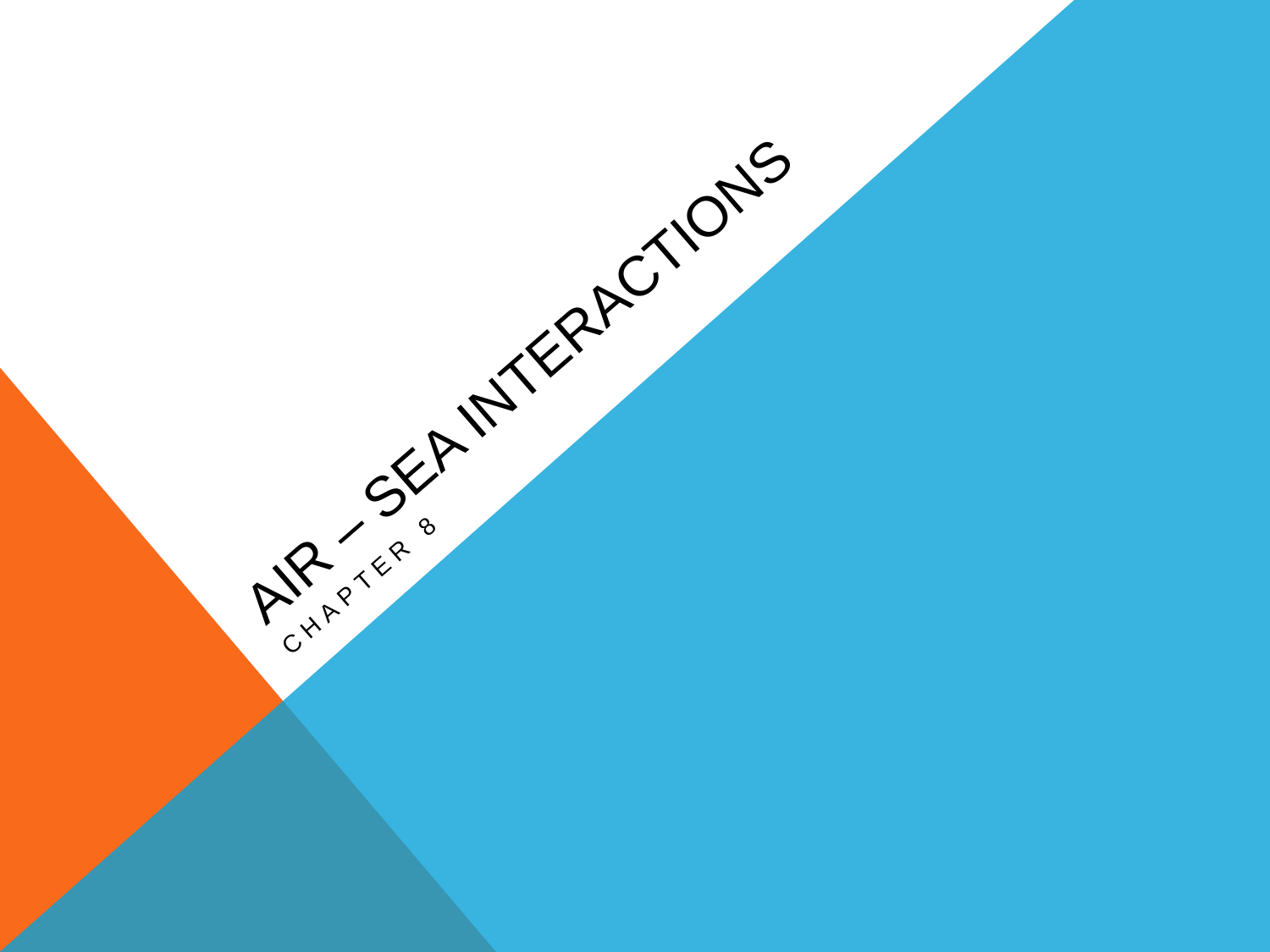

# Air – SEA Interactions
CHAPTER 8